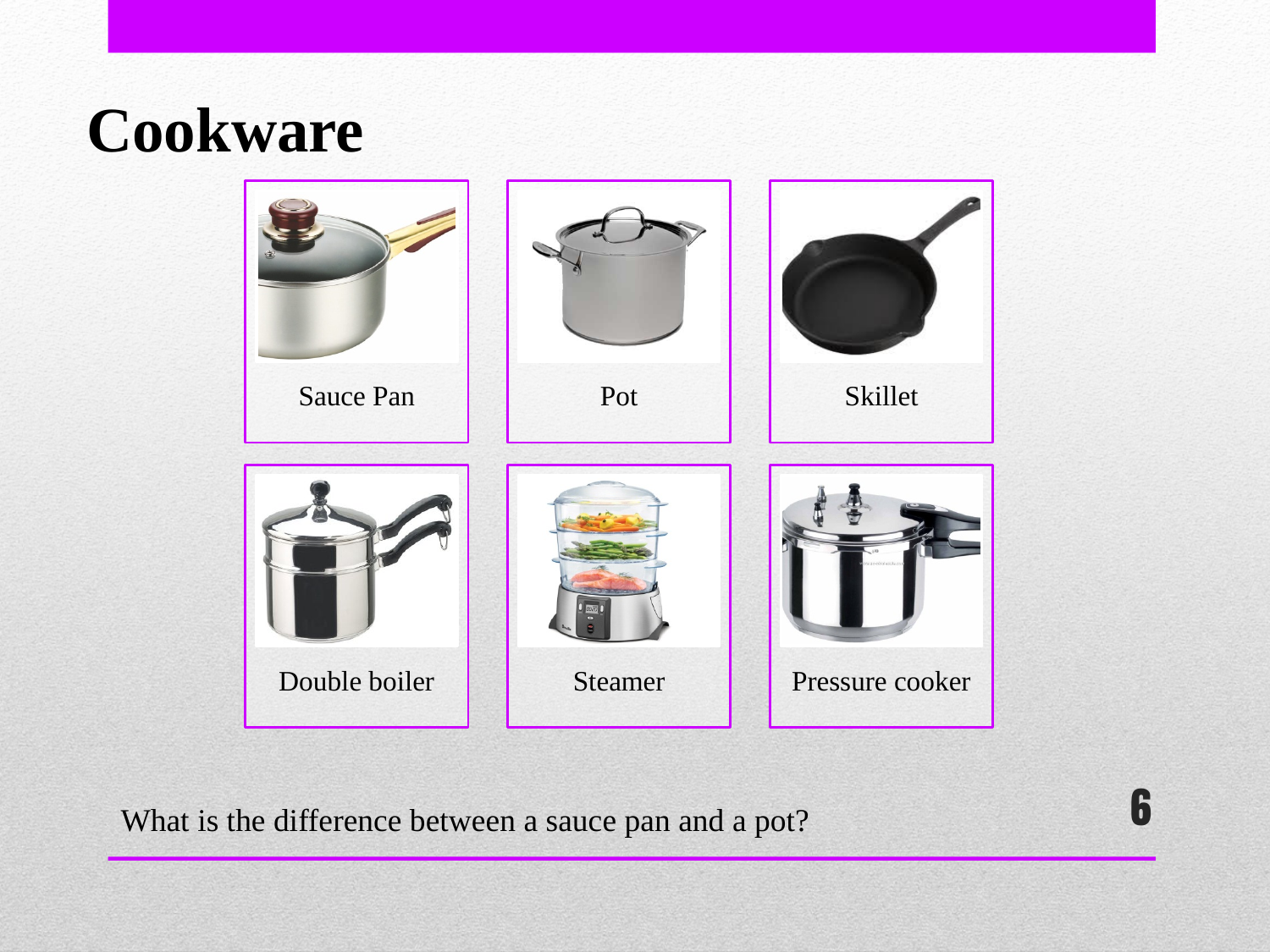

Cookware
Sauce Pan
Pot
Skillet
Double boiler
Steamer
Pressure cooker
6
What is the difference between a sauce pan and a pot?